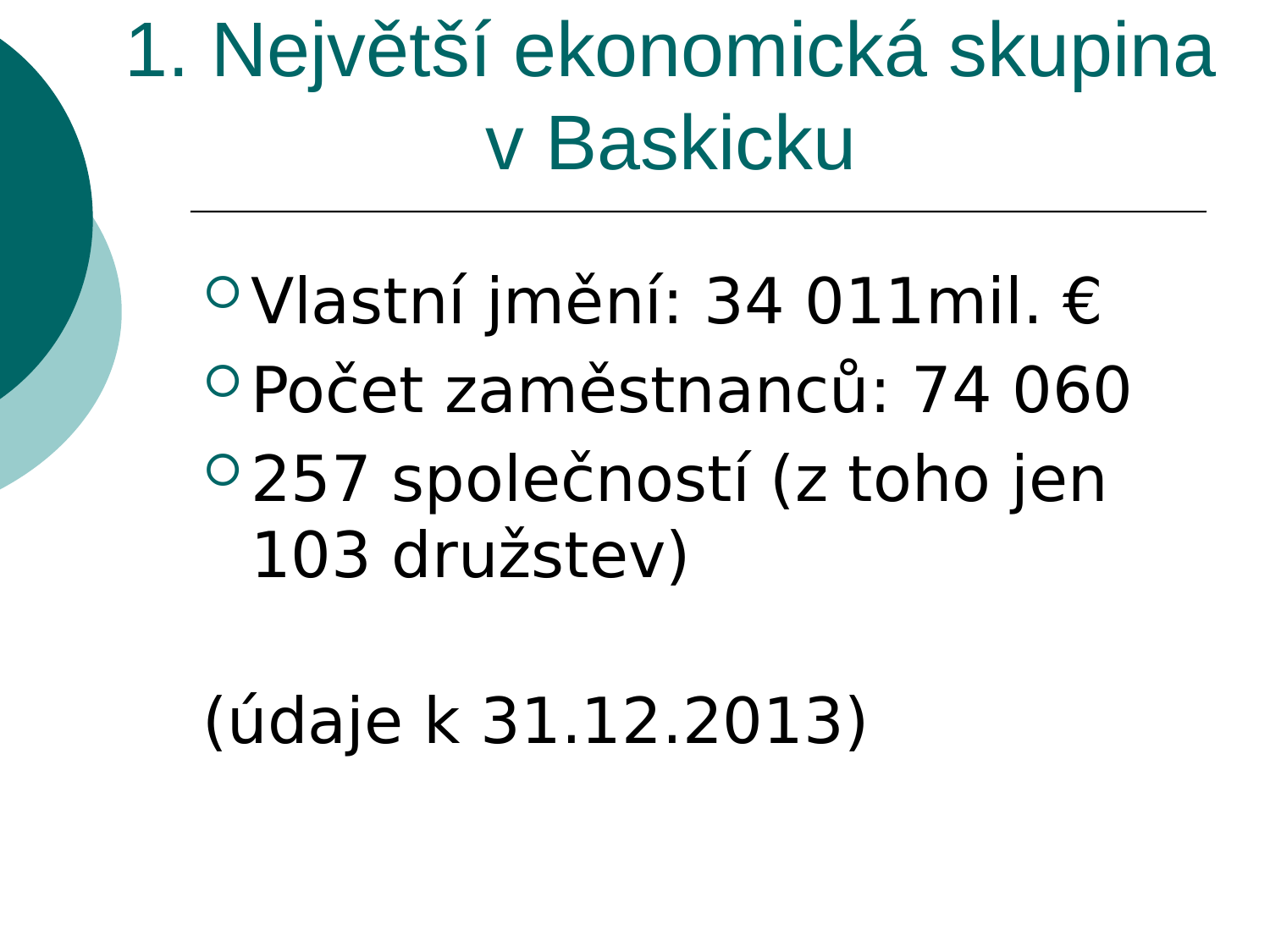

# 1. Největší ekonomická skupina v Baskicku
Vlastní jmění: 34 011mil. €
Počet zaměstnanců: 74 060
257 společností (z toho jen 103 družstev)
(údaje k 31.12.2013)